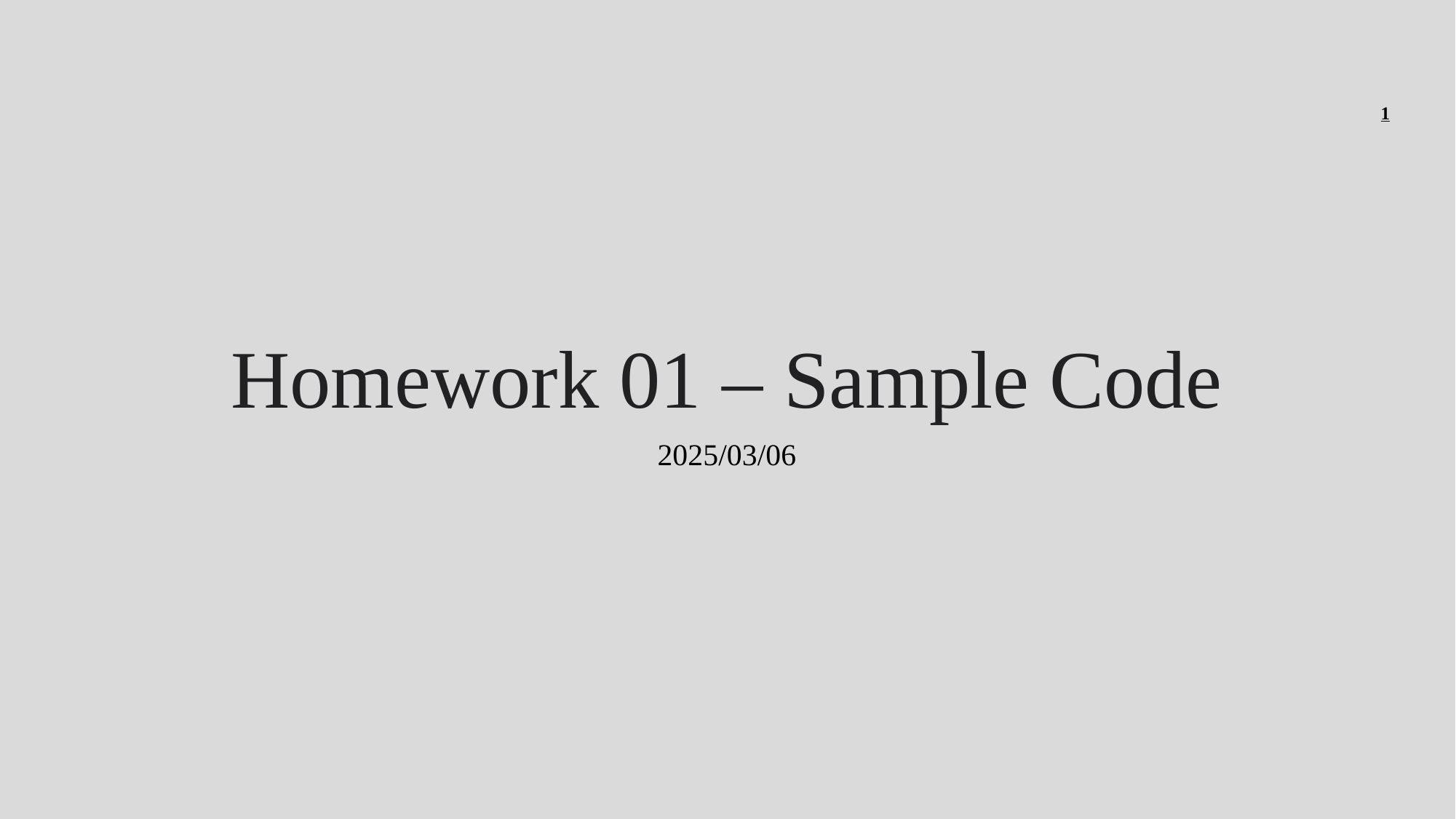

1
# Homework 01 – Sample Code
2025/03/06